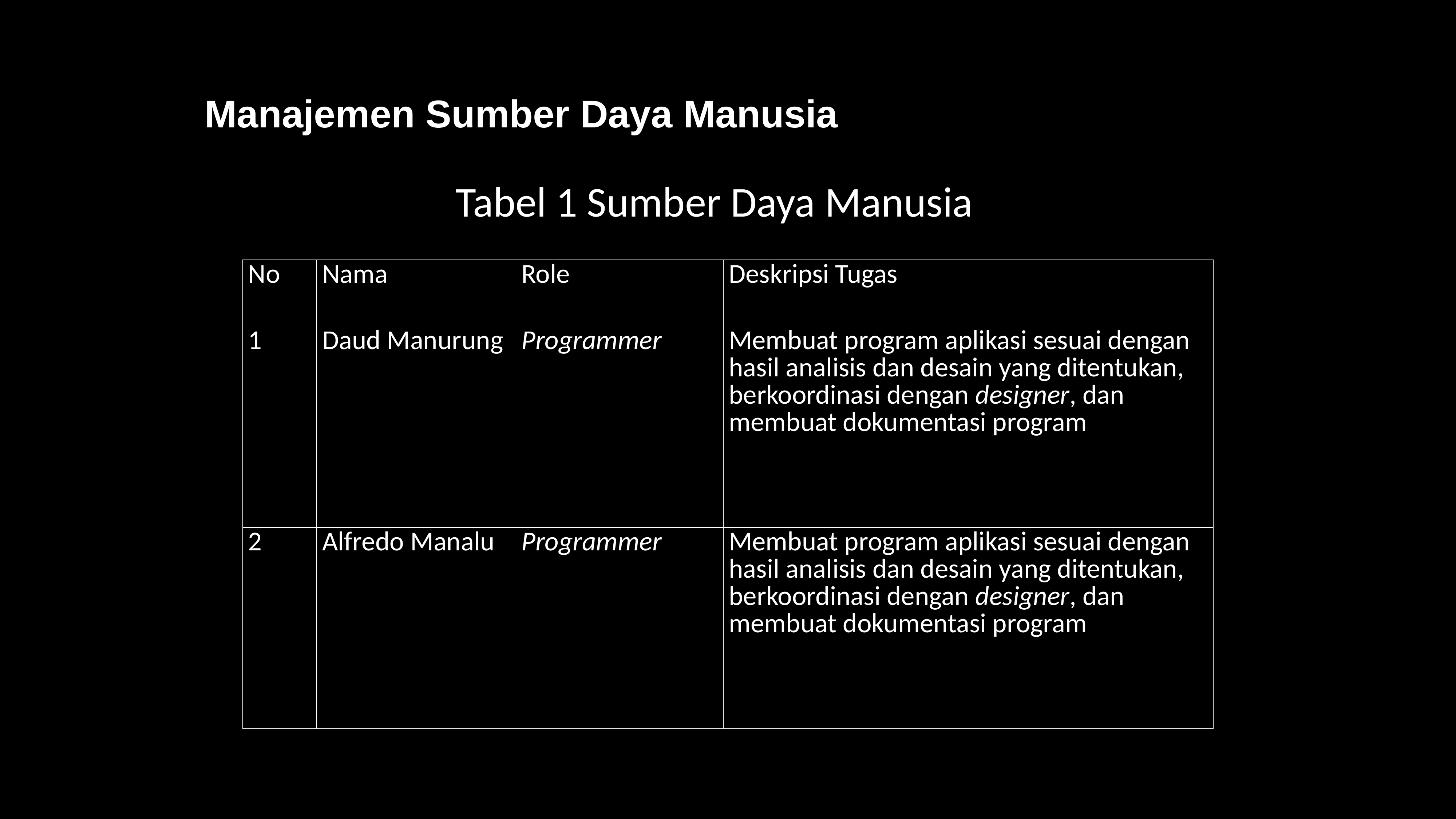

# Manajemen Sumber Daya Manusia
Tabel 1 Sumber Daya Manusia

| No | Nama | Role | Deskripsi Tugas |
| --- | --- | --- | --- |
| 1 | Daud Manurung | Programmer | Membuat program aplikasi sesuai dengan hasil analisis dan desain yang ditentukan, berkoordinasi dengan designer, dan membuat dokumentasi program |
| 2 | Alfredo Manalu | Programmer | Membuat program aplikasi sesuai dengan hasil analisis dan desain yang ditentukan, berkoordinasi dengan designer, dan membuat dokumentasi program |